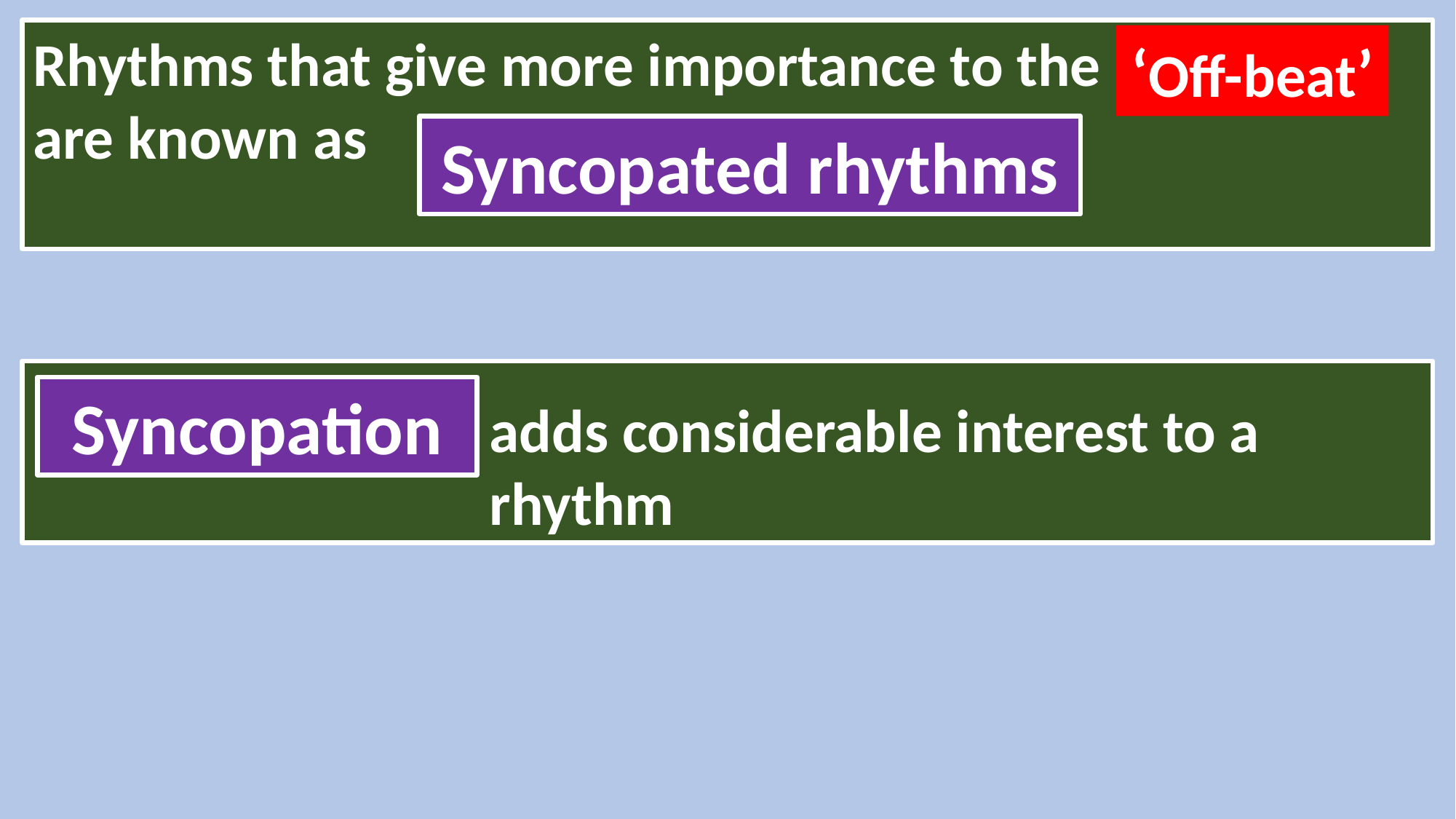

Rhythms that give more importance to the
are known as

‘Off-beat’
Syncopated rhythms

adds considerable interest to a rhythm
Syncopation